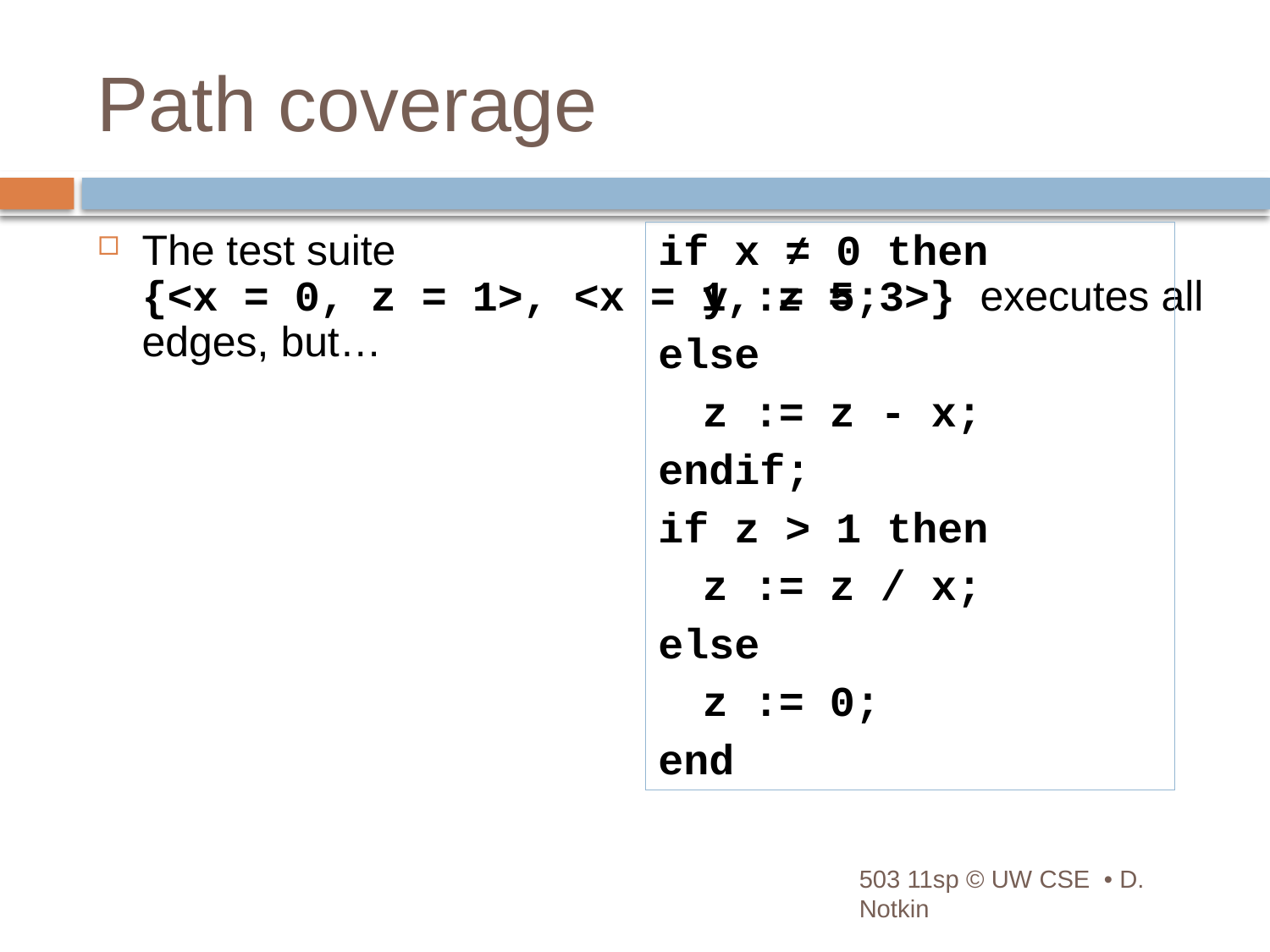

# Path coverage
The test suite
{<x = 0, z = 1>, <x = 1, z = 3>} executes all edges, but…

if x ≠ 0 then
y := 5;
else
	z := z - x;
endif;
if z > 1 then
	z := z / x;
else
	z := 0;
end
503 11sp © UW CSE  • D. Notkin
24